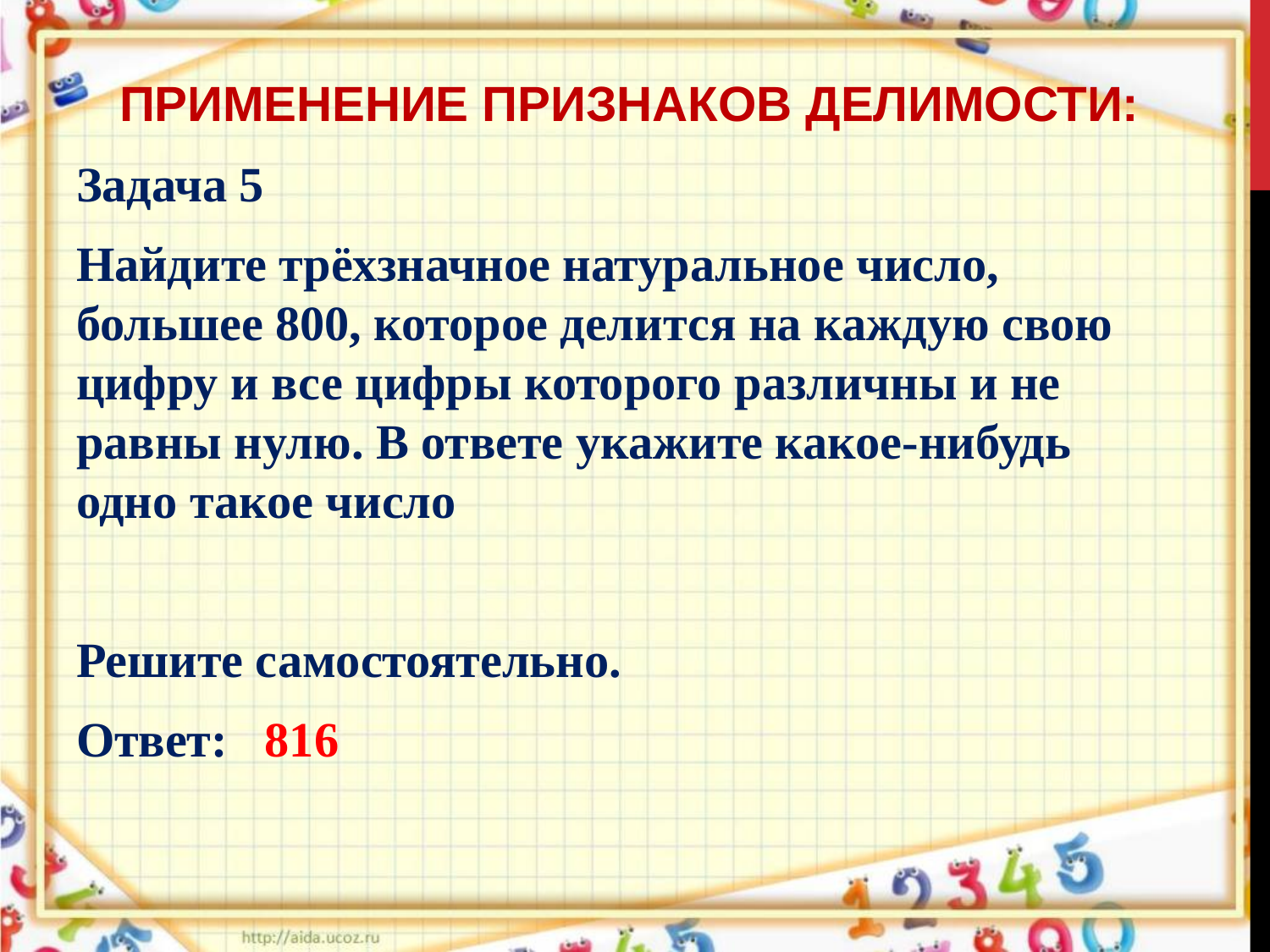

ПРИМЕНЕНИЕ ПРИЗНАКОВ ДЕЛИМОСТИ:
Задача 5
Найдите трёхзначное натуральное число, большее 800, которое делится на каждую свою цифру и все цифры которого различны и не равны нулю. В ответе укажите какое-­нибудь одно такое число

Решите самостоятельно.
Ответ:   816